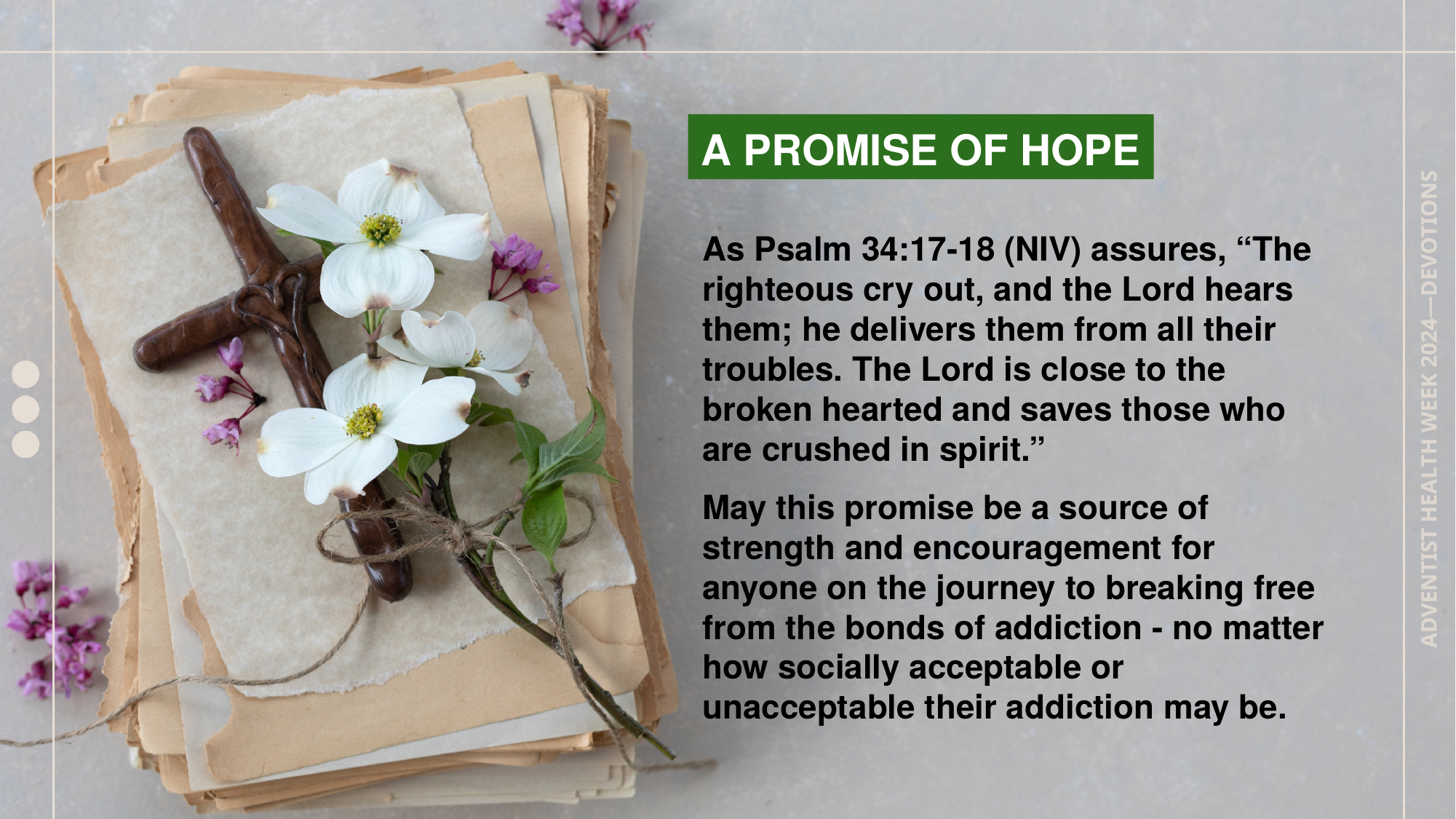

A PROMISE OF HOPE
As Psalm 34:17-18 (NIV) assures, “The righteous cry out, and the Lord hears them; he delivers them from all their troubles. The Lord is close to the broken hearted and saves those who are crushed in spirit.”
May this promise be a source of strength and encouragement for anyone on the journey to breaking free from the bonds of addiction - no matter how socially acceptable or unacceptable their addiction may be.